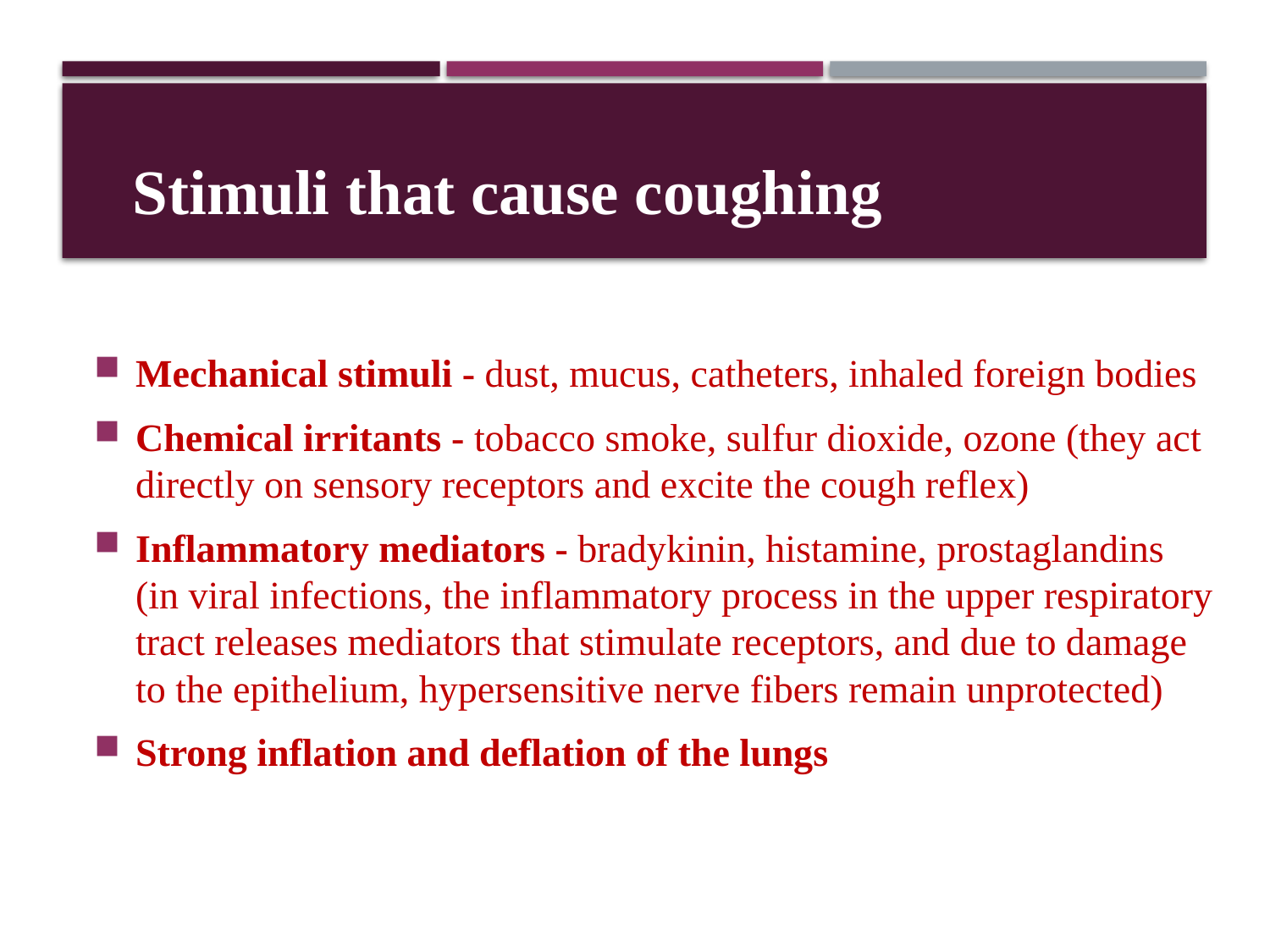

Stimuli that cause coughing
Mechanical stimuli - dust, mucus, catheters, inhaled foreign bodies
Chemical irritants - tobacco smoke, sulfur dioxide, ozone (they act directly on sensory receptors and excite the cough reflex)
Inflammatory mediators - bradykinin, histamine, prostaglandins (in viral infections, the inflammatory process in the upper respiratory tract releases mediators that stimulate receptors, and due to damage to the epithelium, hypersensitive nerve fibers remain unprotected)
Strong inflation and deflation of the lungs